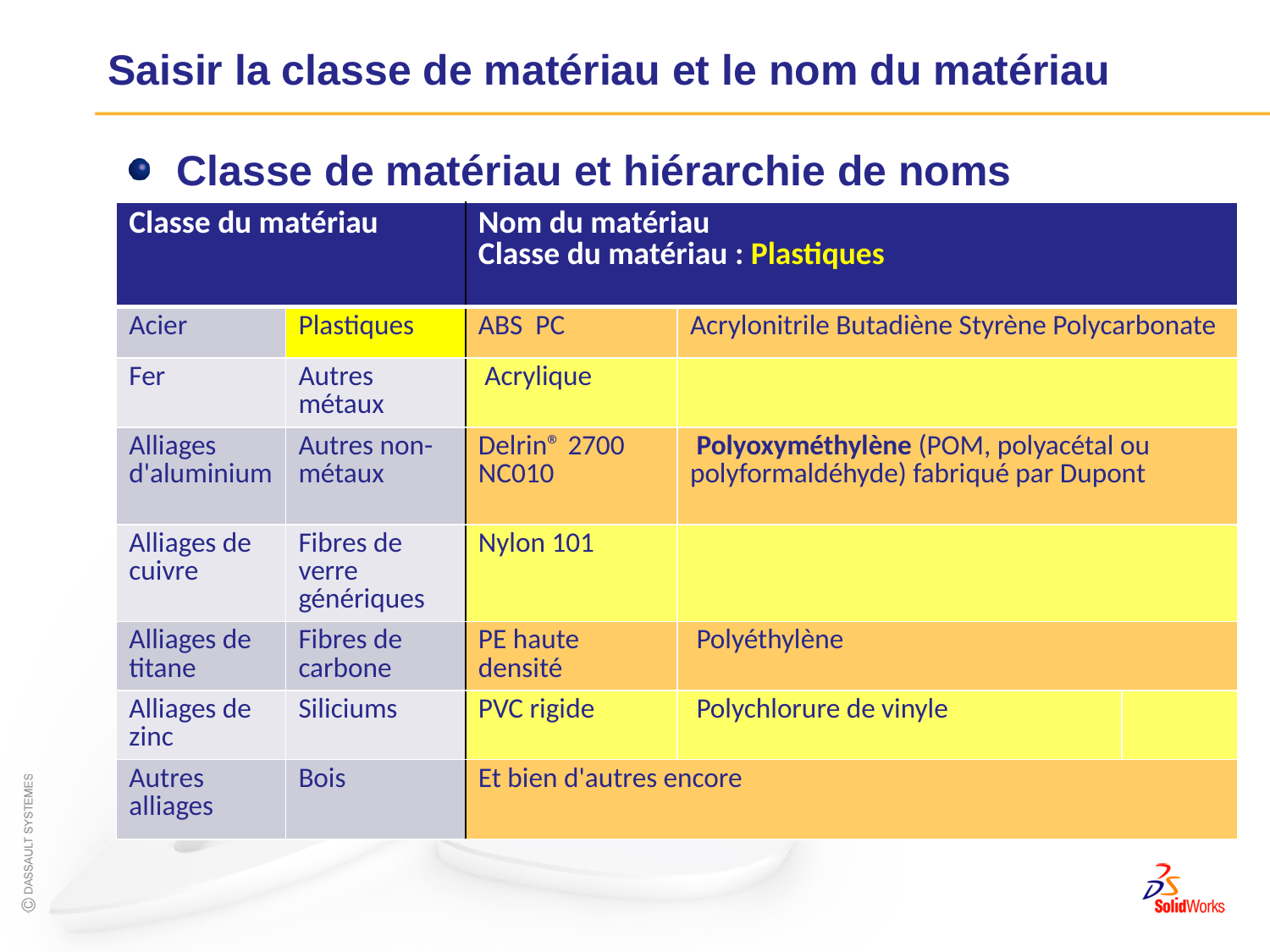

# Saisir la classe de matériau et le nom du matériau
Classe de matériau et hiérarchie de noms

| Classe du matériau |  | Nom du matériau Classe du matériau : Plastiques |  |  |
| --- | --- | --- | --- | --- |
| Acier | Plastiques | ABS PC | Acrylonitrile Butadiène Styrène Polycarbonate |  |
| Fer | Autres métaux | Acrylique |  |  |
| Alliages d'aluminium | Autres non-métaux | Delrin® 2700 NC010 | Polyoxyméthylène (POM, polyacétal ou polyformaldéhyde) fabriqué par Dupont |  |
| Alliages de cuivre | Fibres de verre génériques | Nylon 101 |  |  |
| Alliages de titane | Fibres de carbone | PE haute densité | Polyéthylène |  |
| Alliages de zinc | Siliciums | PVC rigide | Polychlorure de vinyle |  |
| Autres alliages | Bois | Et bien d'autres encore |  |  |